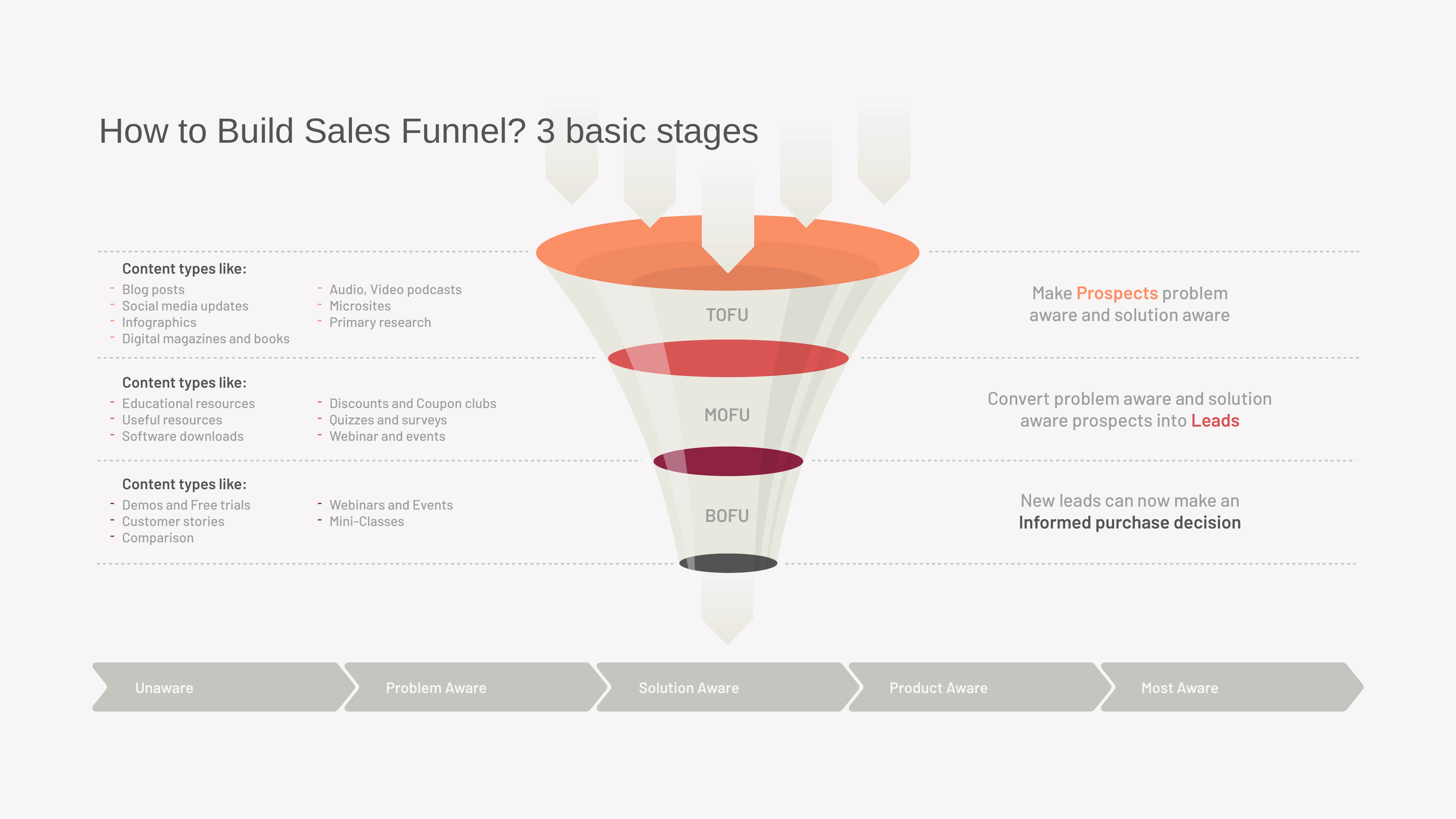

How to Build Sales Funnel? 3 basic stages

Content types like:
Blog posts
Social media updates
Infographics
Digital magazines and books
Audio, Video podcasts
Microsites
Primary research
Make Prospects problem aware and solution aware
TOFU

Content types like:
Convert problem aware and solution aware prospects into Leads
Educational resources
Useful resources
Software downloads
Discounts and Coupon clubs
Quizzes and surveys
Webinar and events
MOFU

Content types like:
New leads can now make an Informed purchase decision
Demos and Free trials
Customer stories
Comparison
Webinars and Events
Mini-Classes
BOFU

Unaware
Problem Aware
Solution Aware
Product Aware
Most Aware